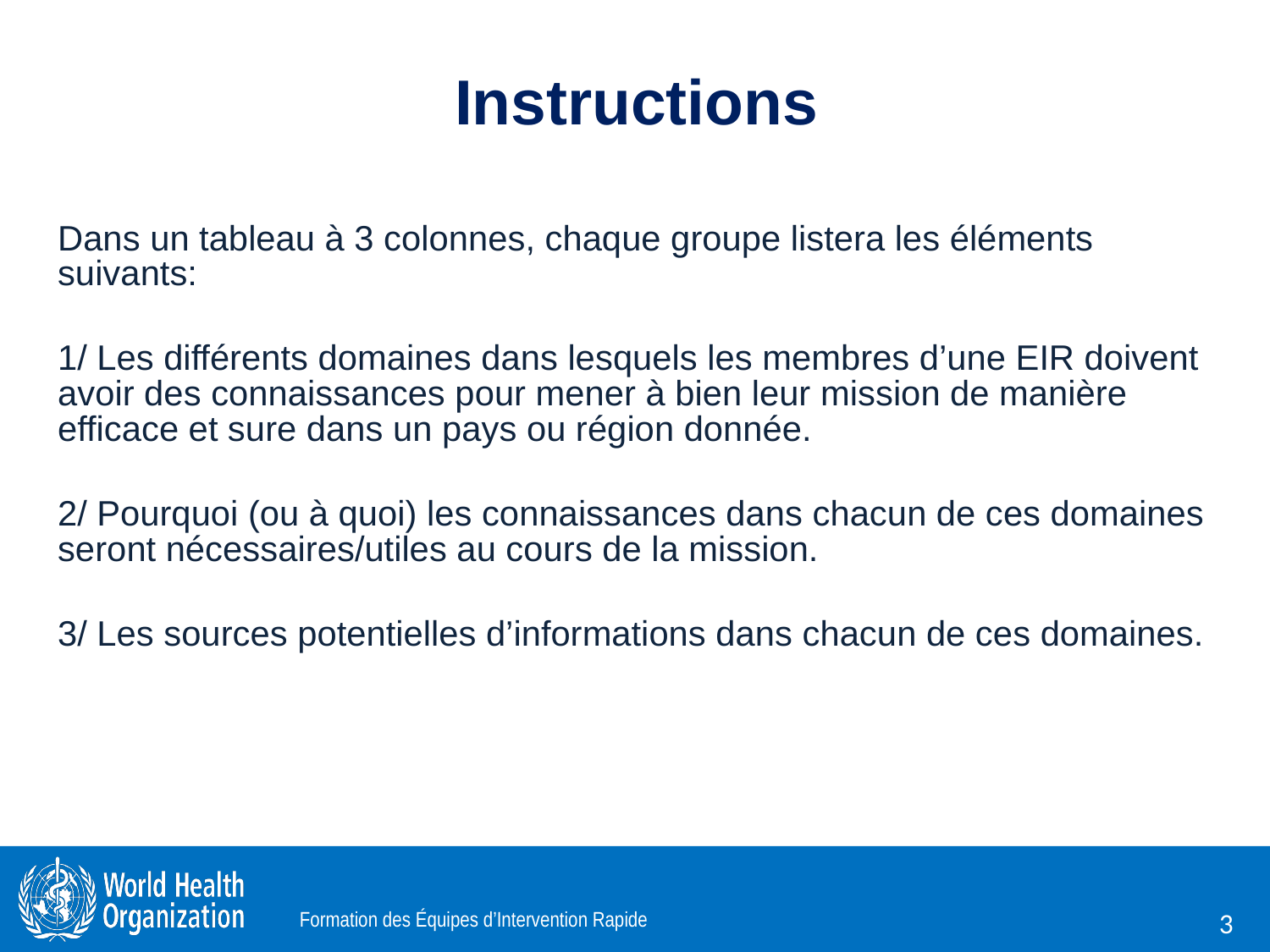

# Instructions
Dans un tableau à 3 colonnes, chaque groupe listera les éléments suivants:

1/ Les différents domaines dans lesquels les membres d’une EIR doivent avoir des connaissances pour mener à bien leur mission de manière efficace et sure dans un pays ou région donnée.

2/ Pourquoi (ou à quoi) les connaissances dans chacun de ces domaines seront nécessaires/utiles au cours de la mission.

3/ Les sources potentielles d’informations dans chacun de ces domaines.